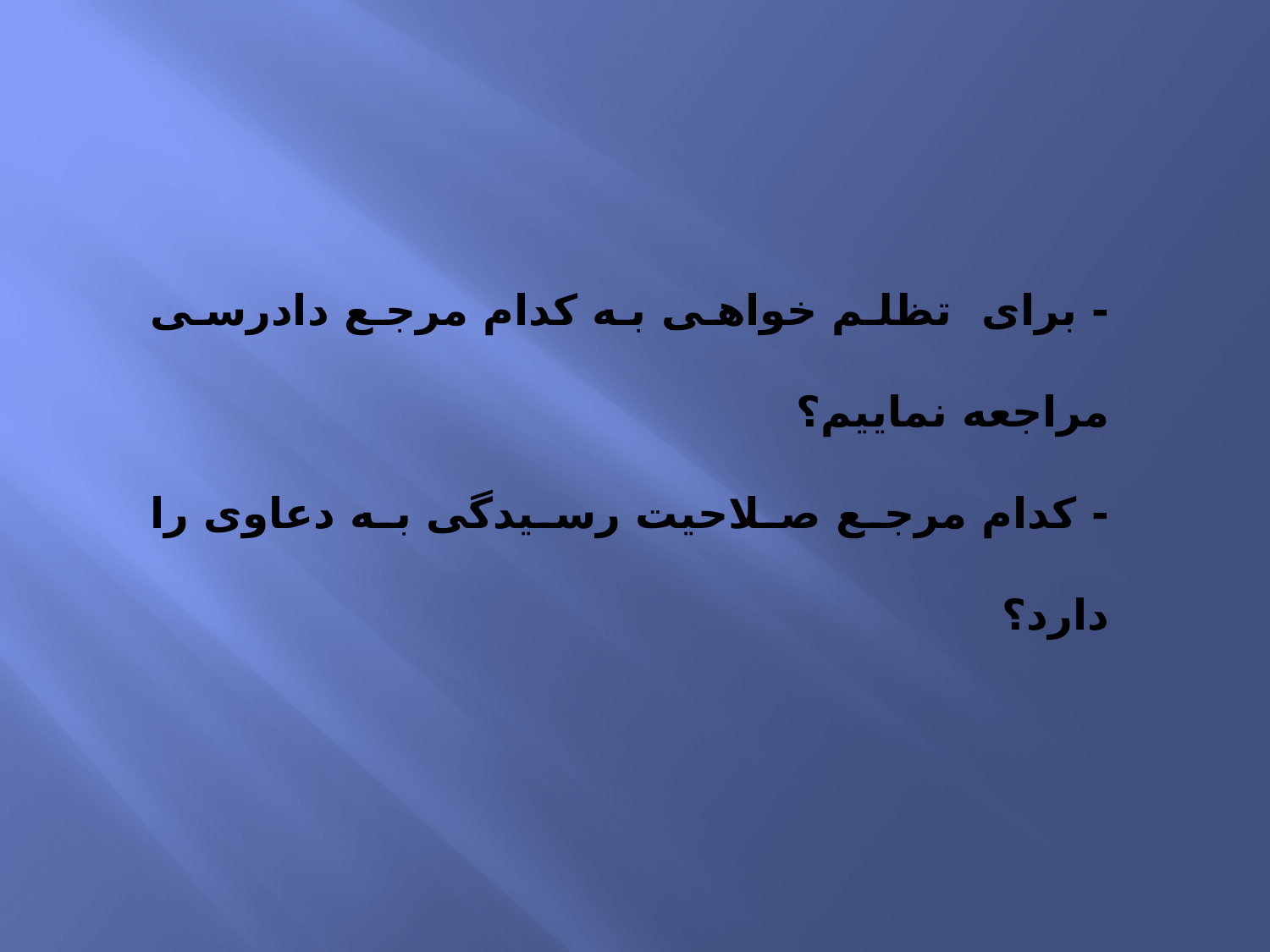

- برای  تظلم خواهی به کدام مرجع دادرسی مراجعه نماییم؟
- کدام مرجع صلاحیت رسیدگی به دعاوی را دارد؟